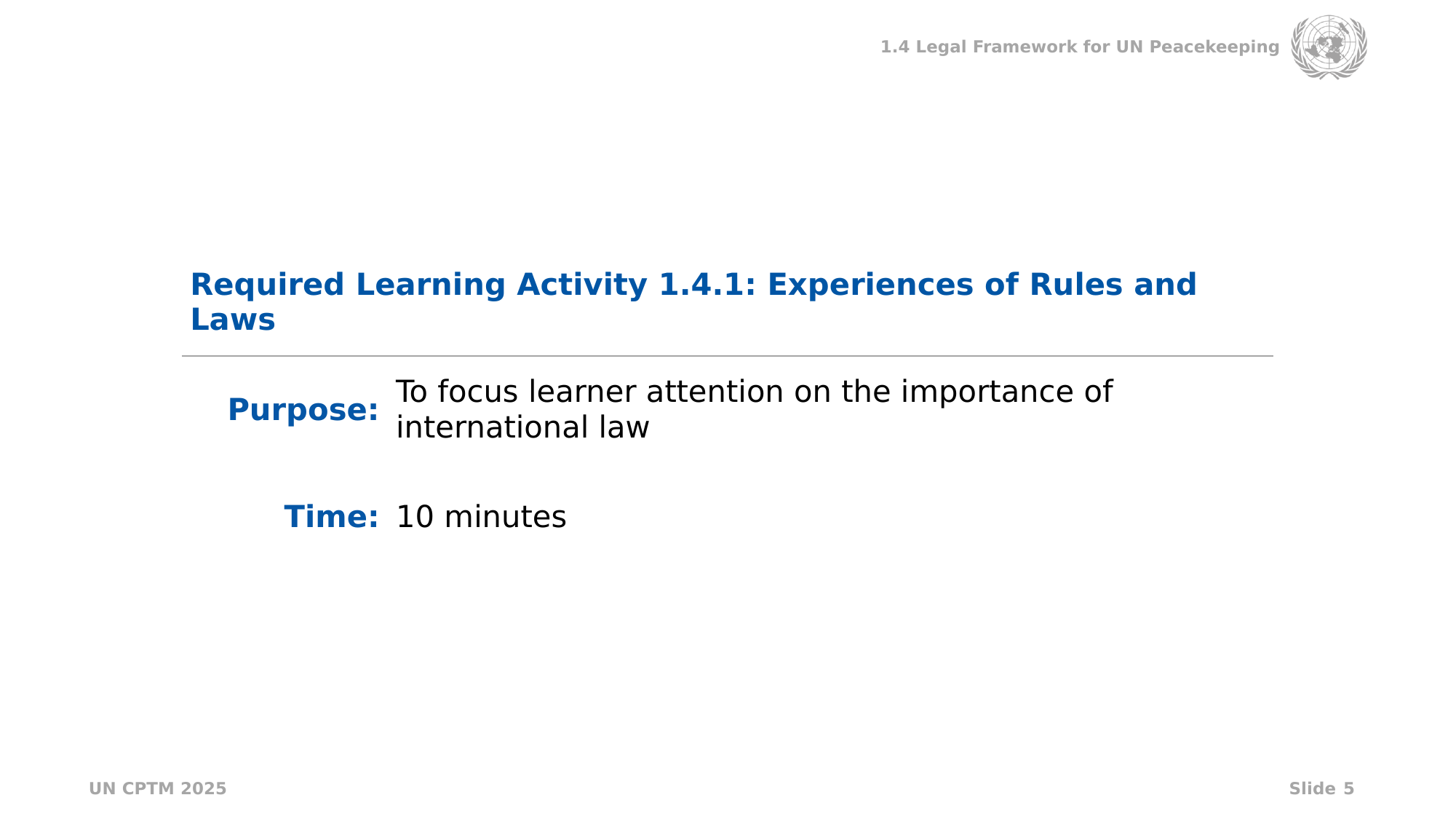

| Required Learning Activity 1.4.1: Experiences of Rules and Laws |  |
| --- | --- |
| Purpose: | To focus learner attention on the importance of international law |
| Time: | 10 minutes |